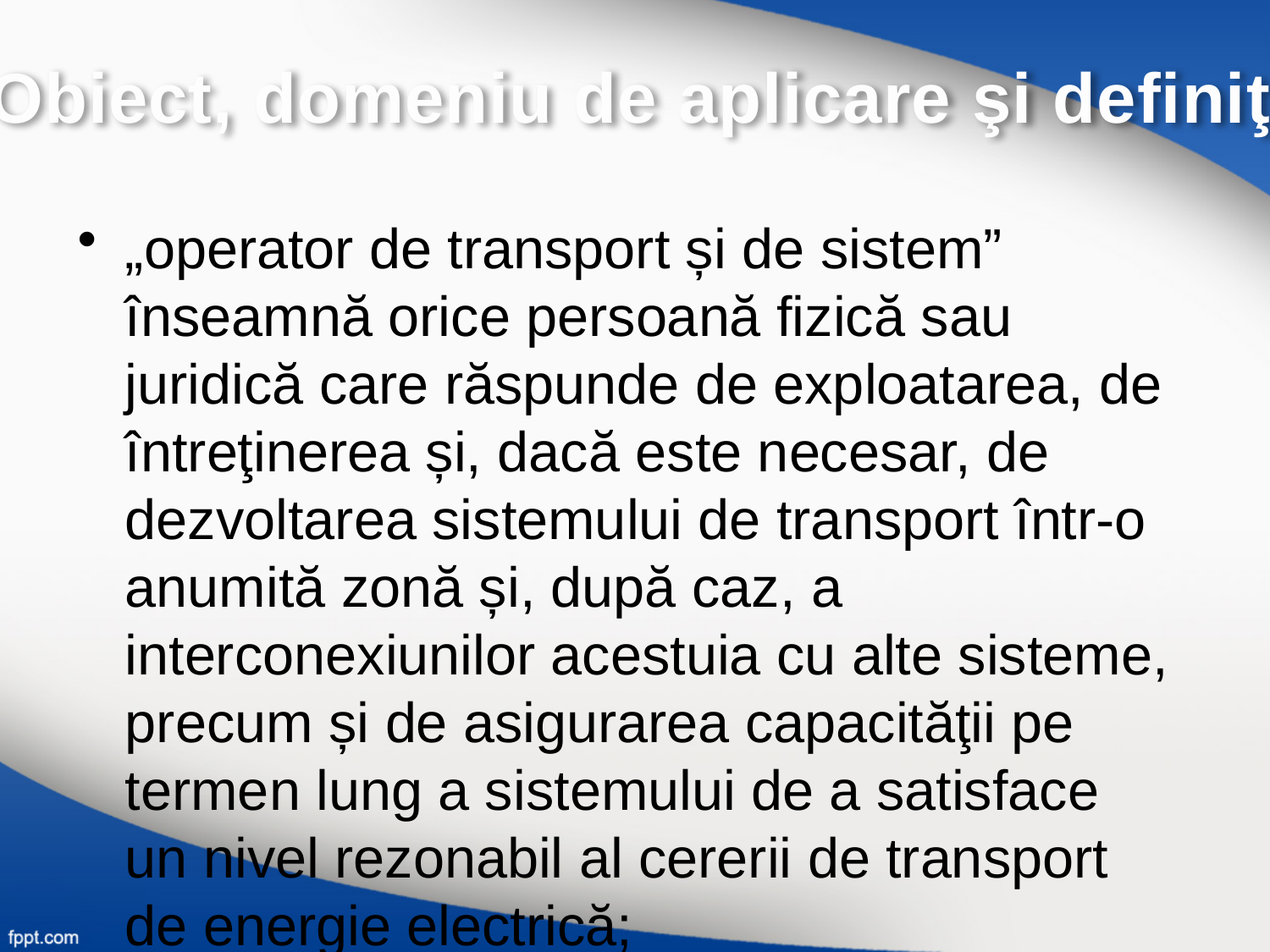

I – Obiect, domeniu de aplicare şi definiţii
„operator de transport și de sistem” înseamnă orice persoană fizică sau juridică care răspunde de exploatarea, de întreţinerea și, dacă este necesar, de dezvoltarea sistemului de transport într-o anumită zonă și, după caz, a interconexiunilor acestuia cu alte sisteme, precum și de asigurarea capacităţii pe termen lung a sistemului de a satisface un nivel rezonabil al cererii de transport de energie electrică;